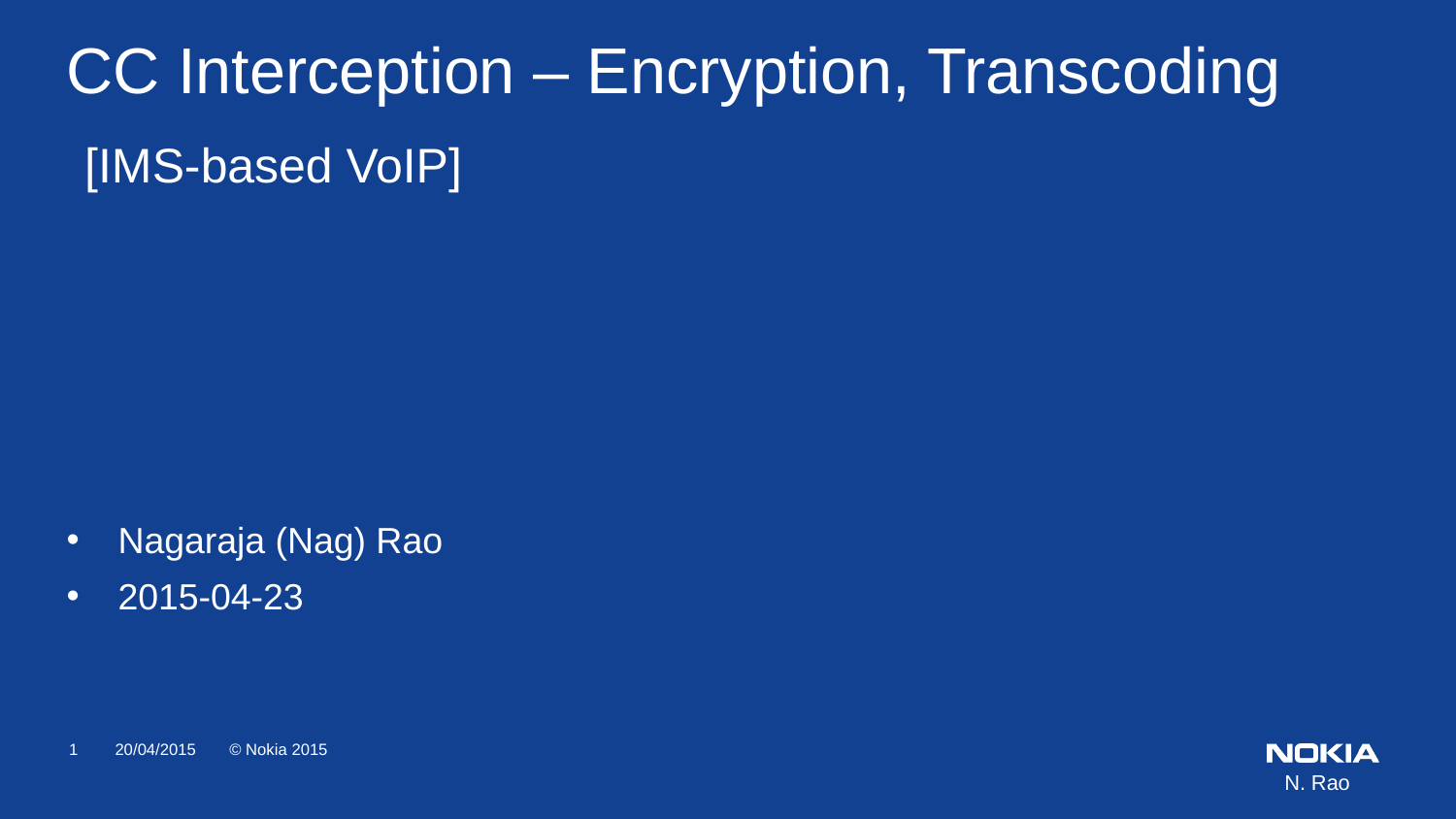

CC Interception – Encryption, Transcoding
 [IMS-based VoIP]
Nagaraja (Nag) Rao
2015-04-23